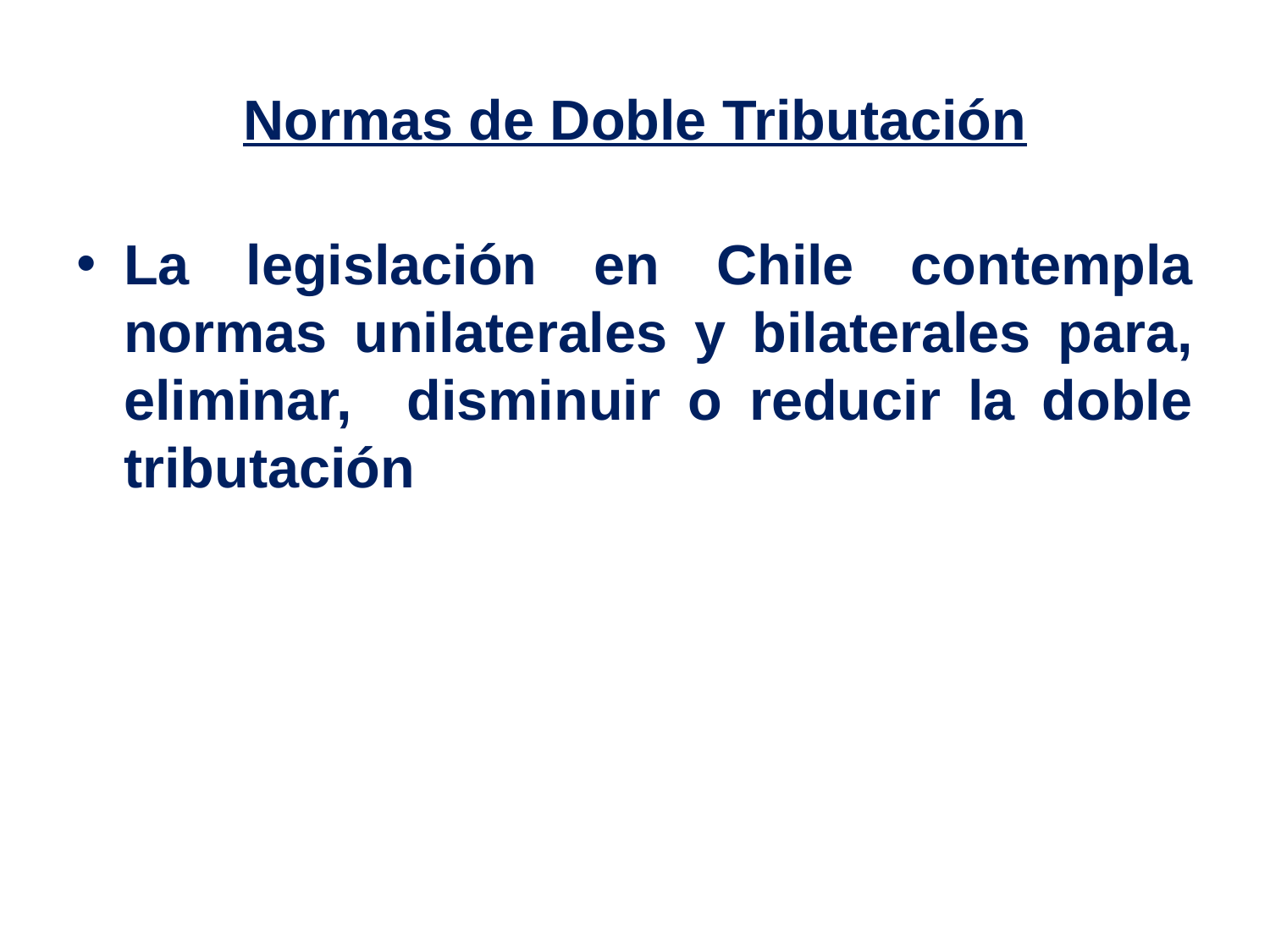

# Normas de Doble Tributación
La legislación en Chile contempla normas unilaterales y bilaterales para, eliminar,  disminuir o reducir la doble tributación